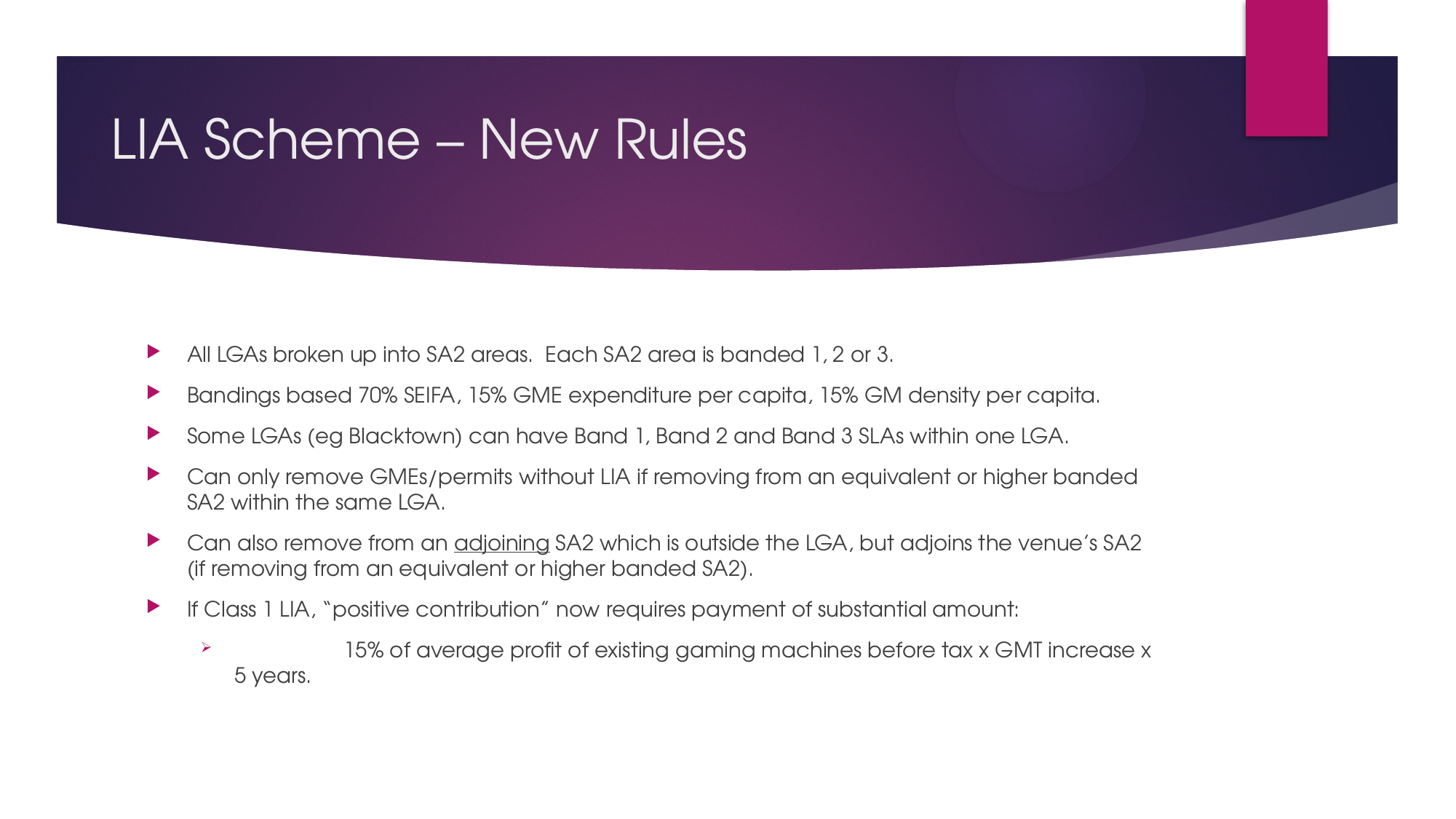

# LIA Scheme – New Rules
All LGAs broken up into SA2 areas.  Each SA2 area is banded 1, 2 or 3.
Bandings based 70% SEIFA, 15% GME expenditure per capita, 15% GM density per capita.
Some LGAs (eg Blacktown) can have Band 1, Band 2 and Band 3 SLAs within one LGA.
Can only remove GMEs/permits without LIA if removing from an equivalent or higher banded SA2 within the same LGA.
Can also remove from an adjoining SA2 which is outside the LGA, but adjoins the venue’s SA2 (if removing from an equivalent or higher banded SA2).
If Class 1 LIA, “positive contribution” now requires payment of substantial amount:
	15% of average profit of existing gaming machines before tax x GMT increase x 5 years.